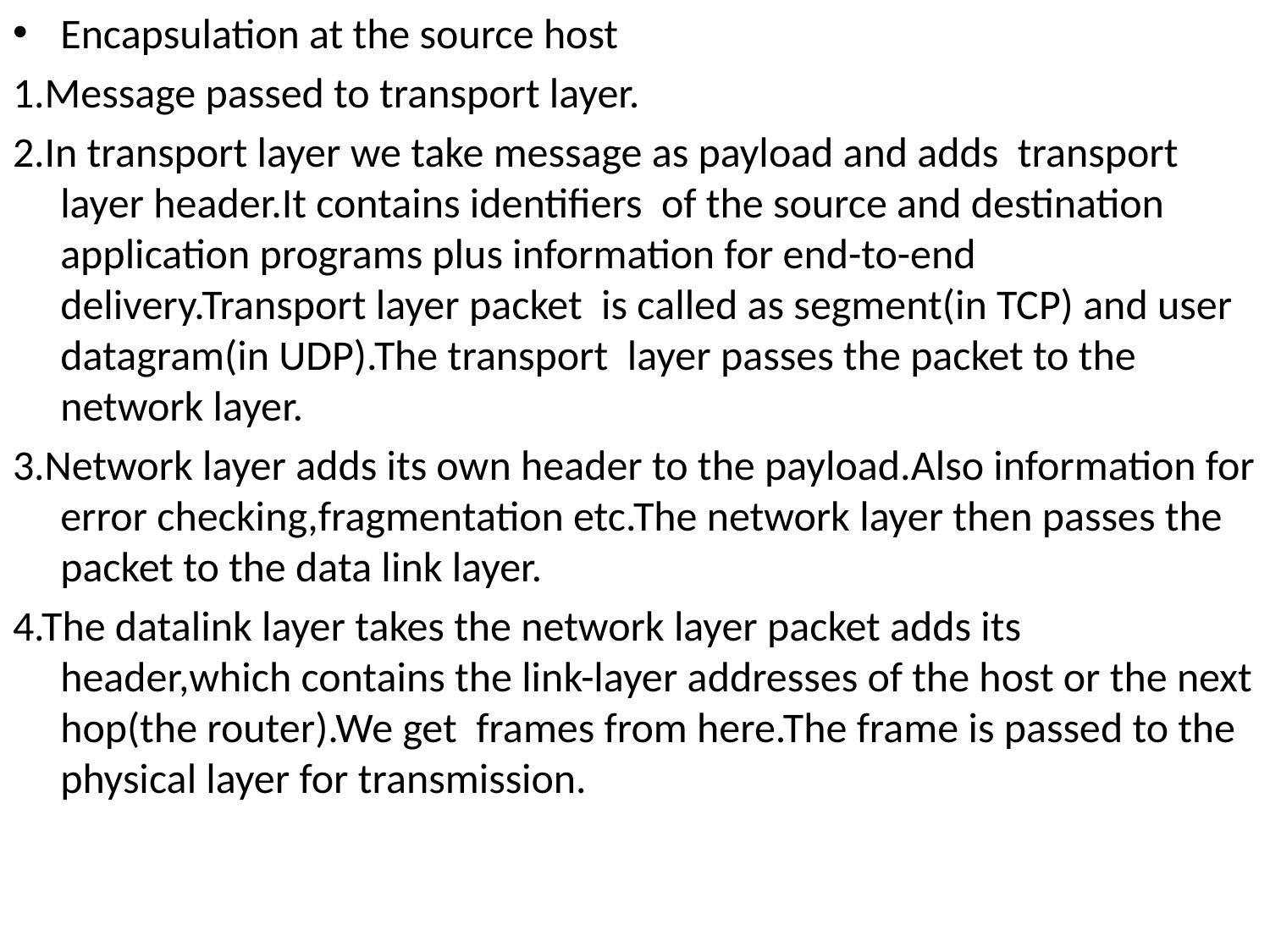

Encapsulation at the source host
1.Message passed to transport layer.
2.In transport layer we take message as payload and adds  transport layer header.It contains identifiers  of the source and destination application programs plus information for end-to-end delivery.Transport layer packet  is called as segment(in TCP) and user datagram(in UDP).The transport  layer passes the packet to the network layer.
3.Network layer adds its own header to the payload.Also information for error checking,fragmentation etc.The network layer then passes the packet to the data link layer.
4.The datalink layer takes the network layer packet adds its header,which contains the link-layer addresses of the host or the next hop(the router).We get  frames from here.The frame is passed to the physical layer for transmission.

#